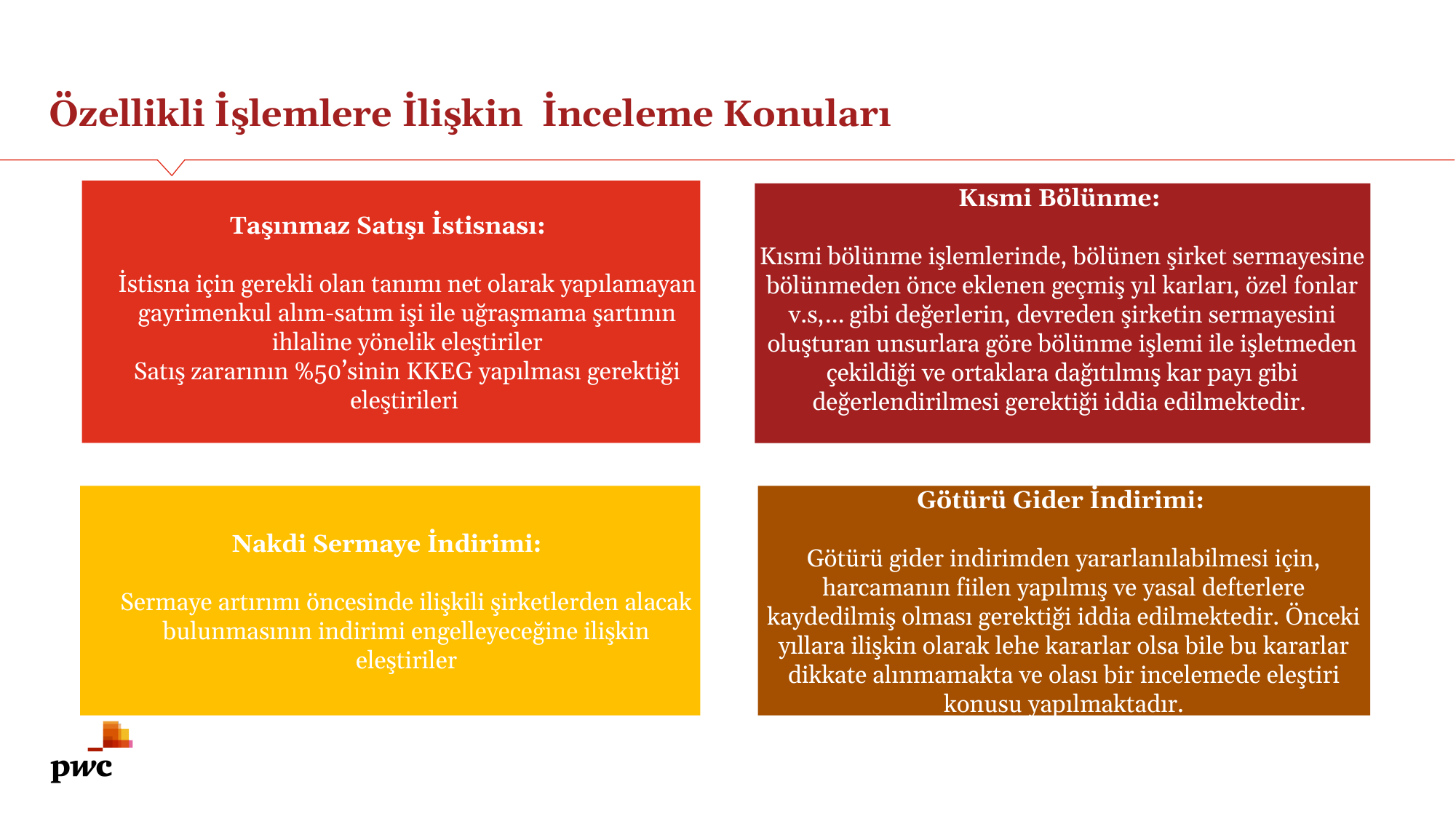

# Özellikli İşlemlere İlişkin  İnceleme Konuları
Taşınmaz Satışı İstisnası:

İstisna için gerekli olan tanımı net olarak yapılamayan gayrimenkul alım-satım işi ile uğraşmama şartının ihlaline yönelik eleştiriler
Satış zararının %50’sinin KKEG yapılması gerektiği eleştirileri

Kısmi Bölünme:

Kısmi bölünme işlemlerinde, bölünen şirket sermayesine bölünmeden önce eklenen geçmiş yıl karları, özel fonlar v.s,… gibi değerlerin, devreden şirketin sermayesini oluşturan unsurlara göre bölünme işlemi ile işletmeden çekildiği ve ortaklara dağıtılmış kar payı gibi değerlendirilmesi gerektiği iddia edilmektedir.

Nakdi Sermaye İndirimi:

Sermaye artırımı öncesinde ilişkili şirketlerden alacak bulunmasının indirimi engelleyeceğine ilişkin eleştiriler
Götürü Gider İndirimi:

Götürü gider indirimden yararlanılabilmesi için, harcamanın fiilen yapılmış ve yasal defterlere kaydedilmiş olması gerektiği iddia edilmektedir. Önceki yıllara ilişkin olarak lehe kararlar olsa bile bu kararlar dikkate alınmamakta ve olası bir incelemede eleştiri konusu yapılmaktadır.